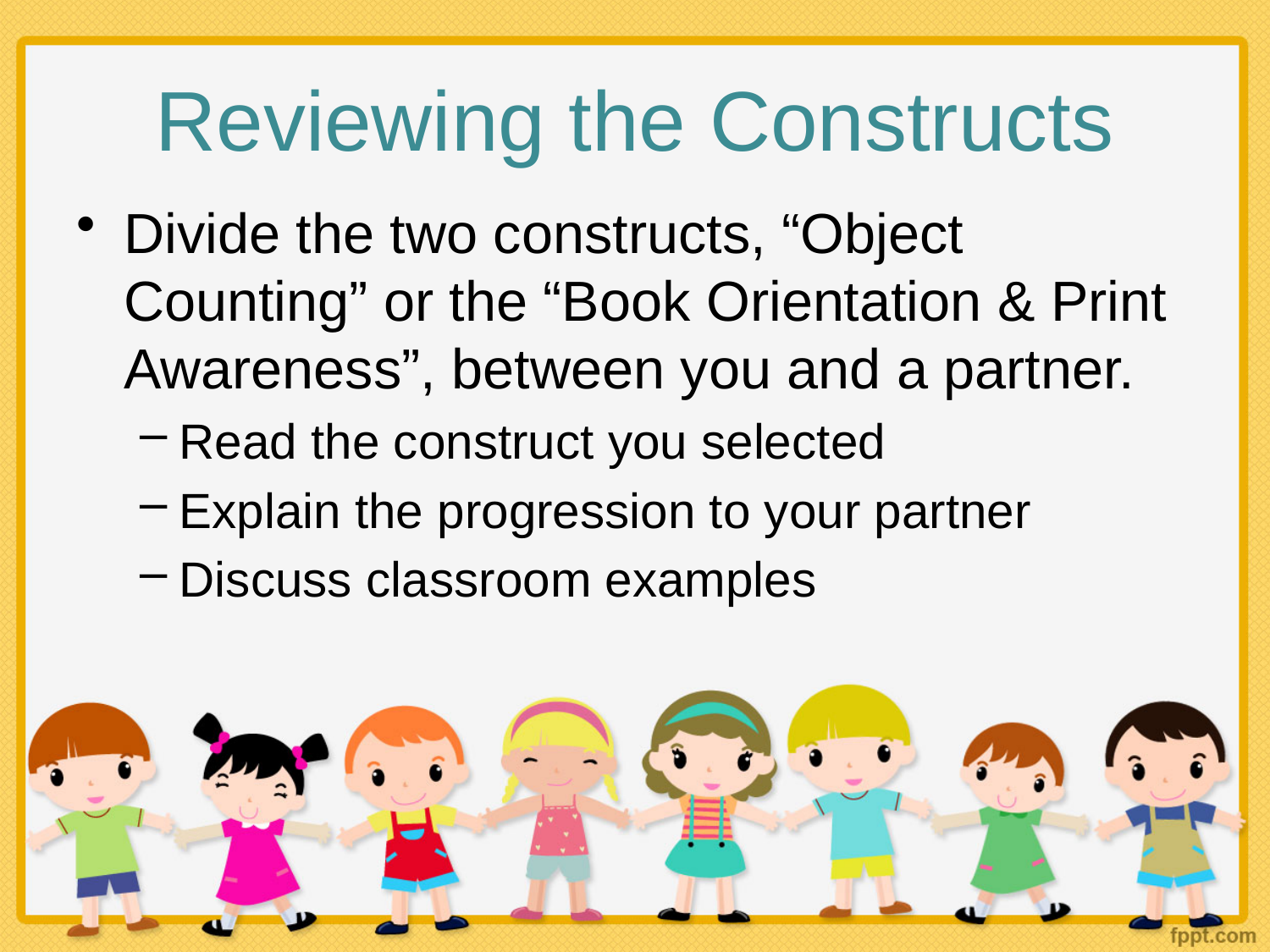

# Reviewing the Constructs
Divide the two constructs, “Object Counting” or the “Book Orientation & Print Awareness”, between you and a partner.
Read the construct you selected
Explain the progression to your partner
Discuss classroom examples